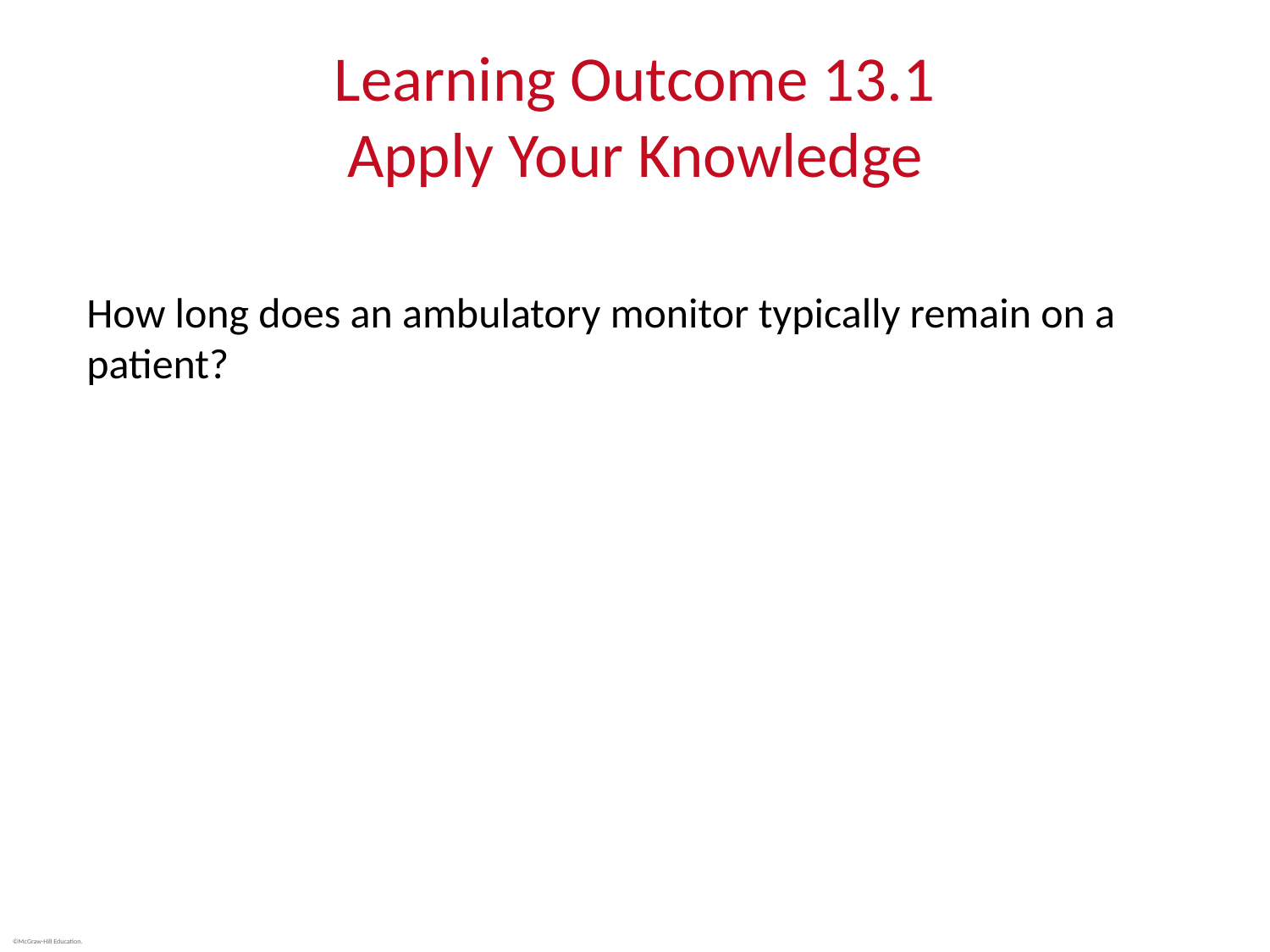

# Learning Outcome 13.1 Apply Your Knowledge
How long does an ambulatory monitor typically remain on a patient?